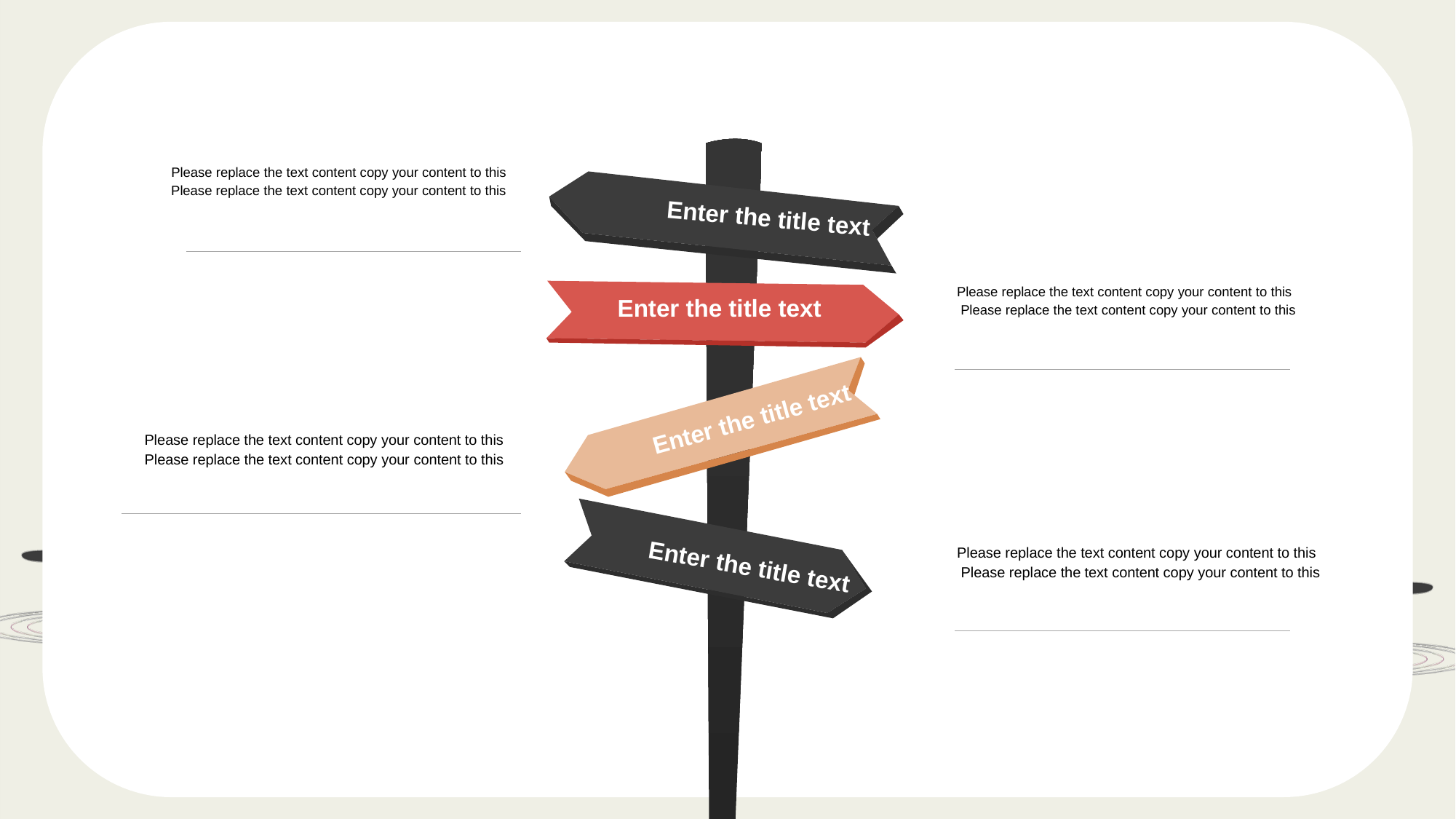

Enter the title text

Enter the title text

Enter the title text

Enter the title text
Please replace the text content copy your content to this
 Please replace the text content copy your content to this
Please replace the text content copy your content to this
 Please replace the text content copy your content to this
Please replace the text content copy your content to this
 Please replace the text content copy your content to this
Please replace the text content copy your content to this
 Please replace the text content copy your content to this